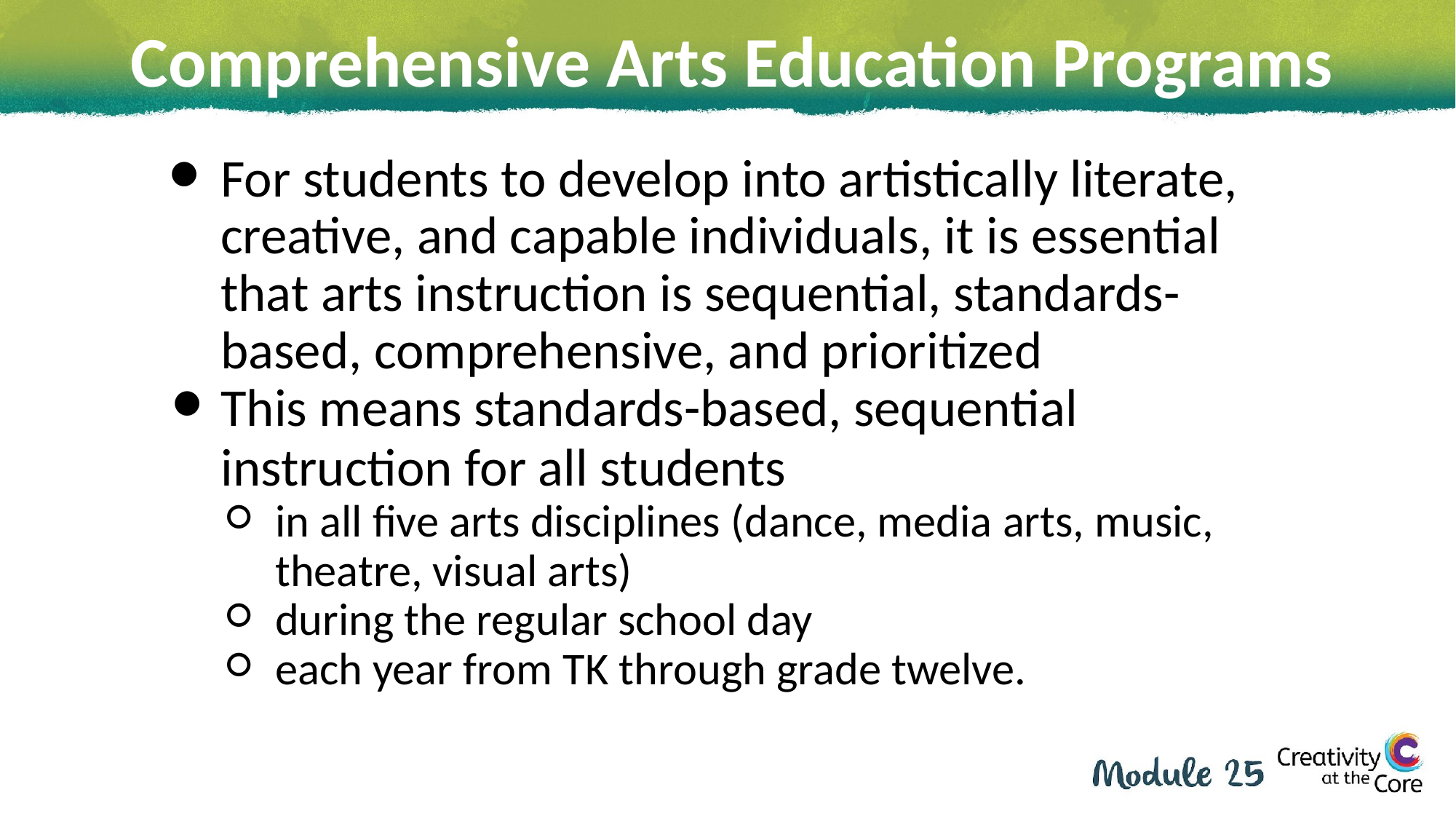

# Comprehensive Arts Education Programs
For students to develop into artistically literate, creative, and capable individuals, it is essential that arts instruction is sequential, standards-based, comprehensive, and prioritized
This means standards-based, sequential instruction for all students
in all five arts disciplines (dance, media arts, music, theatre, visual arts)
during the regular school day
each year from TK through grade twelve.